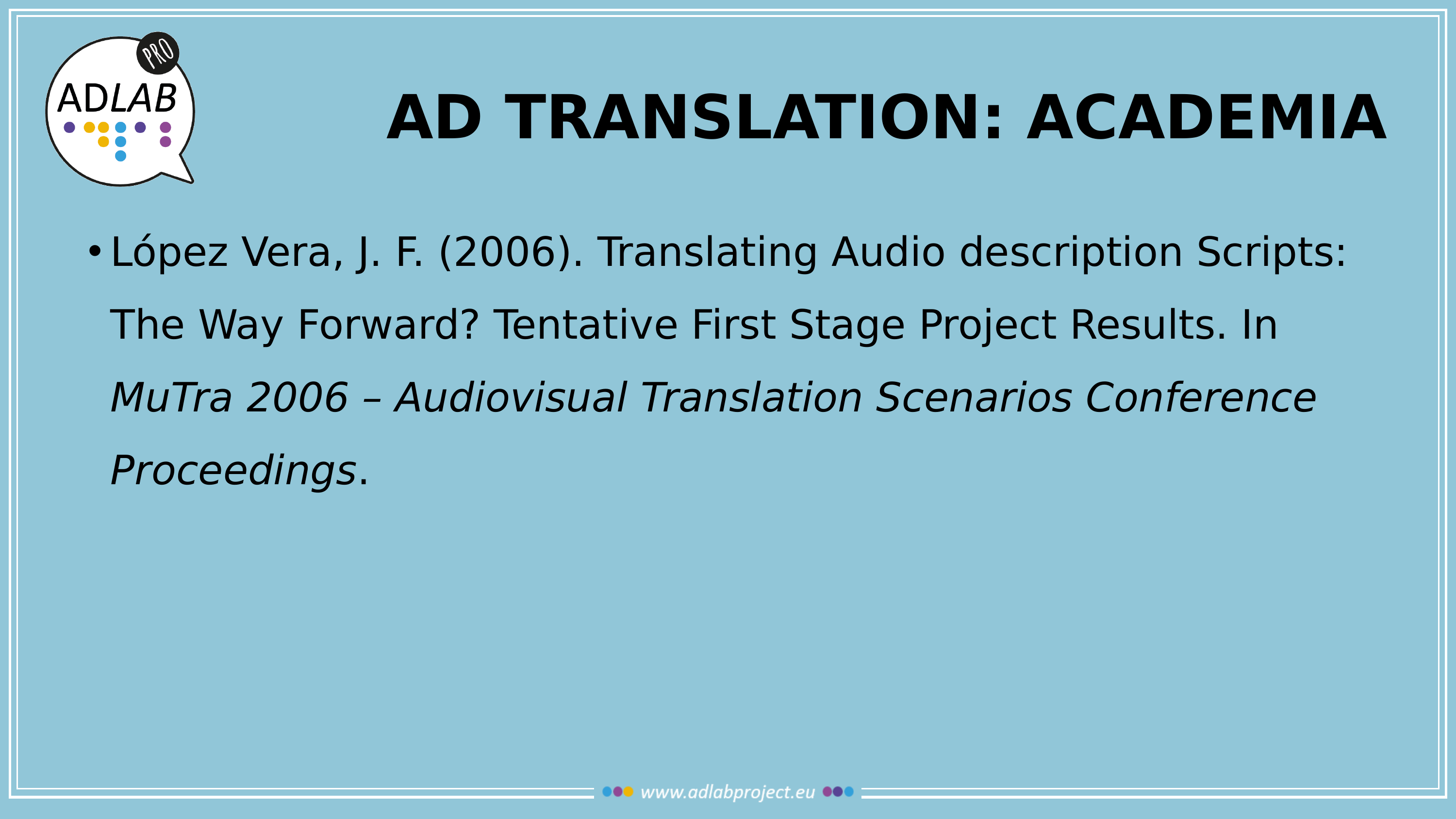

# Ad translation: academia
López Vera, J. F. (2006). Translating Audio description Scripts: The Way Forward? Tentative First Stage Project Results. In MuTra 2006 – Audiovisual Translation Scenarios Conference Proceedings.